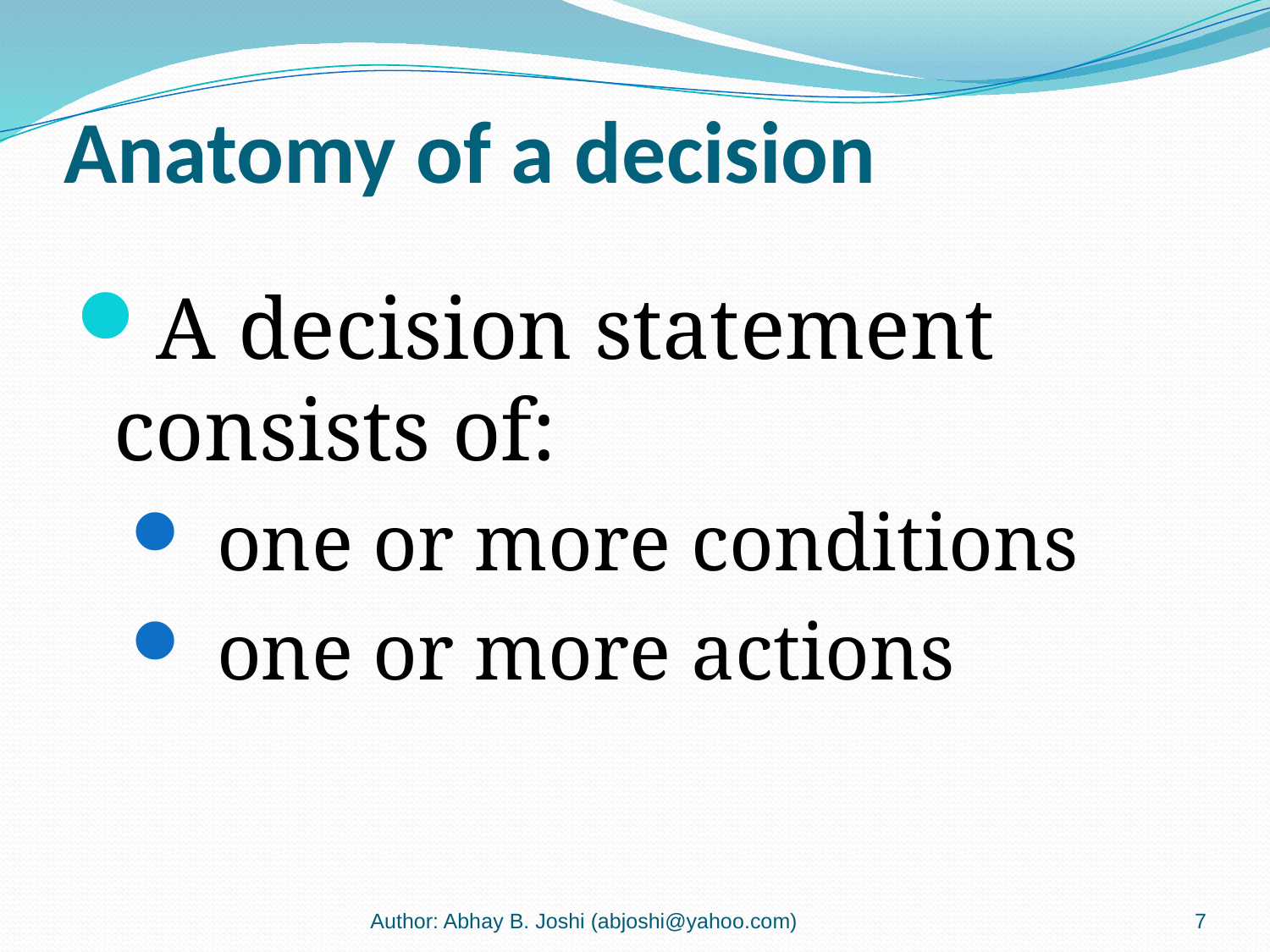

# Anatomy of a decision
A decision statement consists of:
 one or more conditions
 one or more actions
Author: Abhay B. Joshi (abjoshi@yahoo.com)
7